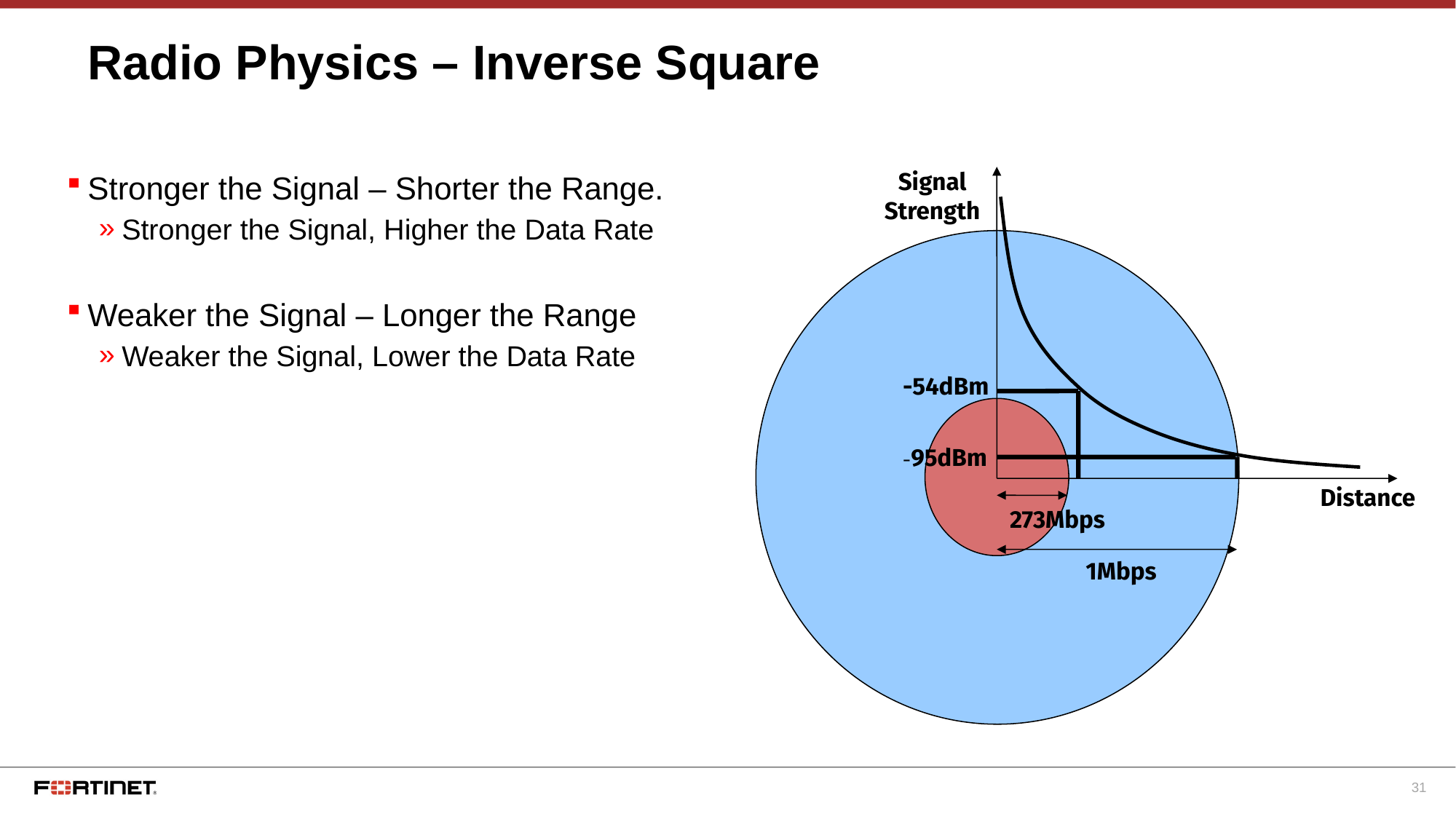

# Radio Physics – Inverse Square
Signal
Strength

-54dBm

-95dBm

Distance

273Mbps

1Mbps
Stronger the Signal – Shorter the Range.
Stronger the Signal, Higher the Data Rate

Weaker the Signal – Longer the Range
Weaker the Signal, Lower the Data Rate